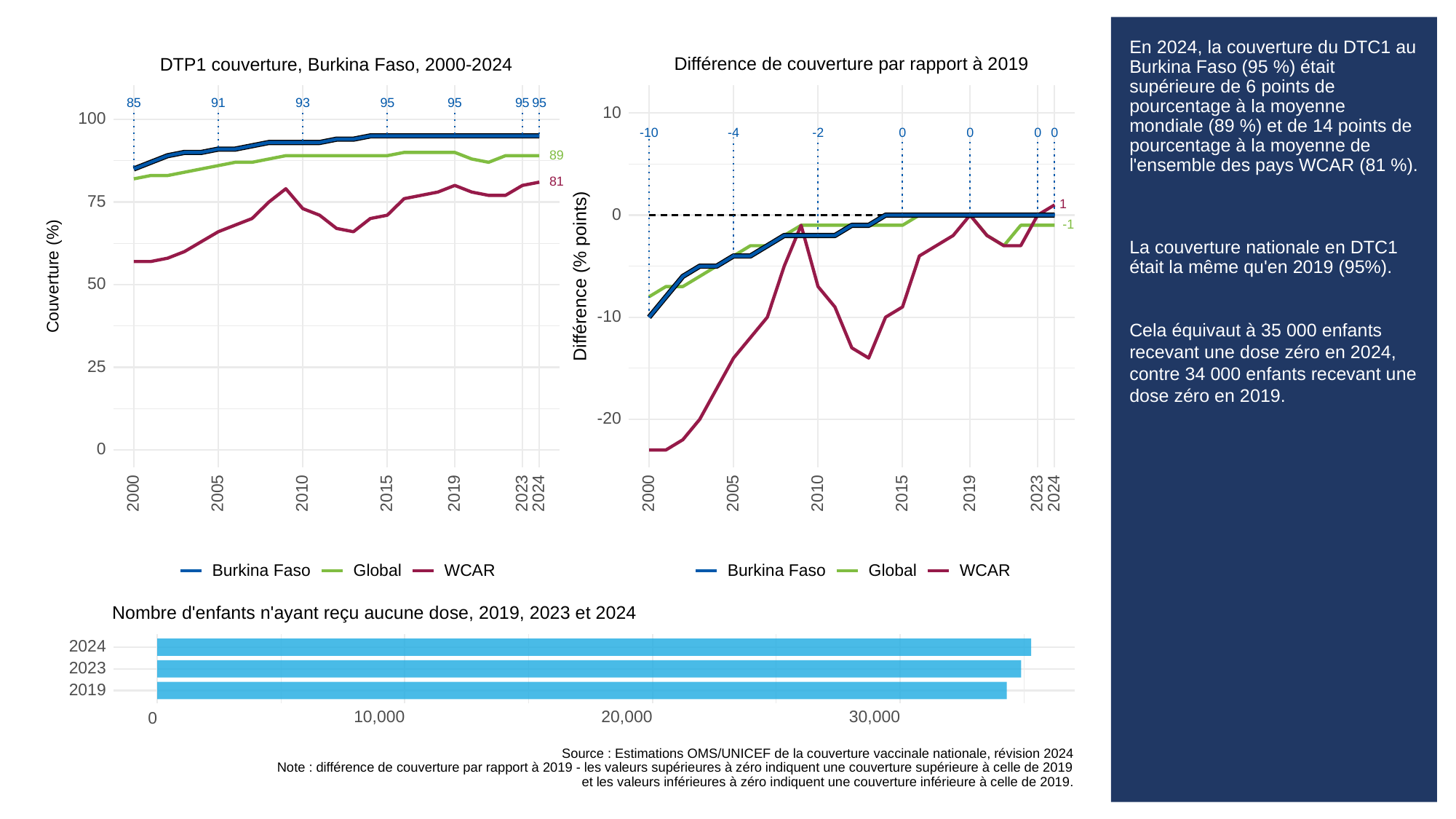

# En 2024, la couverture du DTC1 au Burkina Faso (95 %) était supérieure de 6 points de pourcentage à la moyenne mondiale (89 %) et de 14 points de pourcentage à la moyenne de l'ensemble des pays WCAR (81 %).

La couverture nationale en DTC1 était la même qu'en 2019 (95%).

Cela équivaut à 35 000 enfants recevant une dose zéro en 2024, contre 34 000 enfants recevant une dose zéro en 2019.

Différence de couverture par rapport à 2019
DTP1 couverture, Burkina Faso, 2000-2024

93
85
91
95
95
95
95
10

100

-10
0
0
0
0
-2
-4

89

81

75
1

0

-1

Différence (% points)
Couverture (%)
50

-10

25

-20

0

2023
2023
2000
2005
2010
2015
2019
2024
2000
2005
2010
2015
2019
2024
Global
WCAR
Global
WCAR
Burkina Faso
Burkina Faso

Nombre d'enfants n'ayant reçu aucune dose, 2019, 2023 et 2024

2024

2023

2019

10,000
20,000
30,000
0
Source : Estimations OMS/UNICEF de la couverture vaccinale nationale, révision 2024
Note : différence de couverture par rapport à 2019 - les valeurs supérieures à zéro indiquent une couverture supérieure à celle de 2019
et les valeurs inférieures à zéro indiquent une couverture inférieure à celle de 2019.